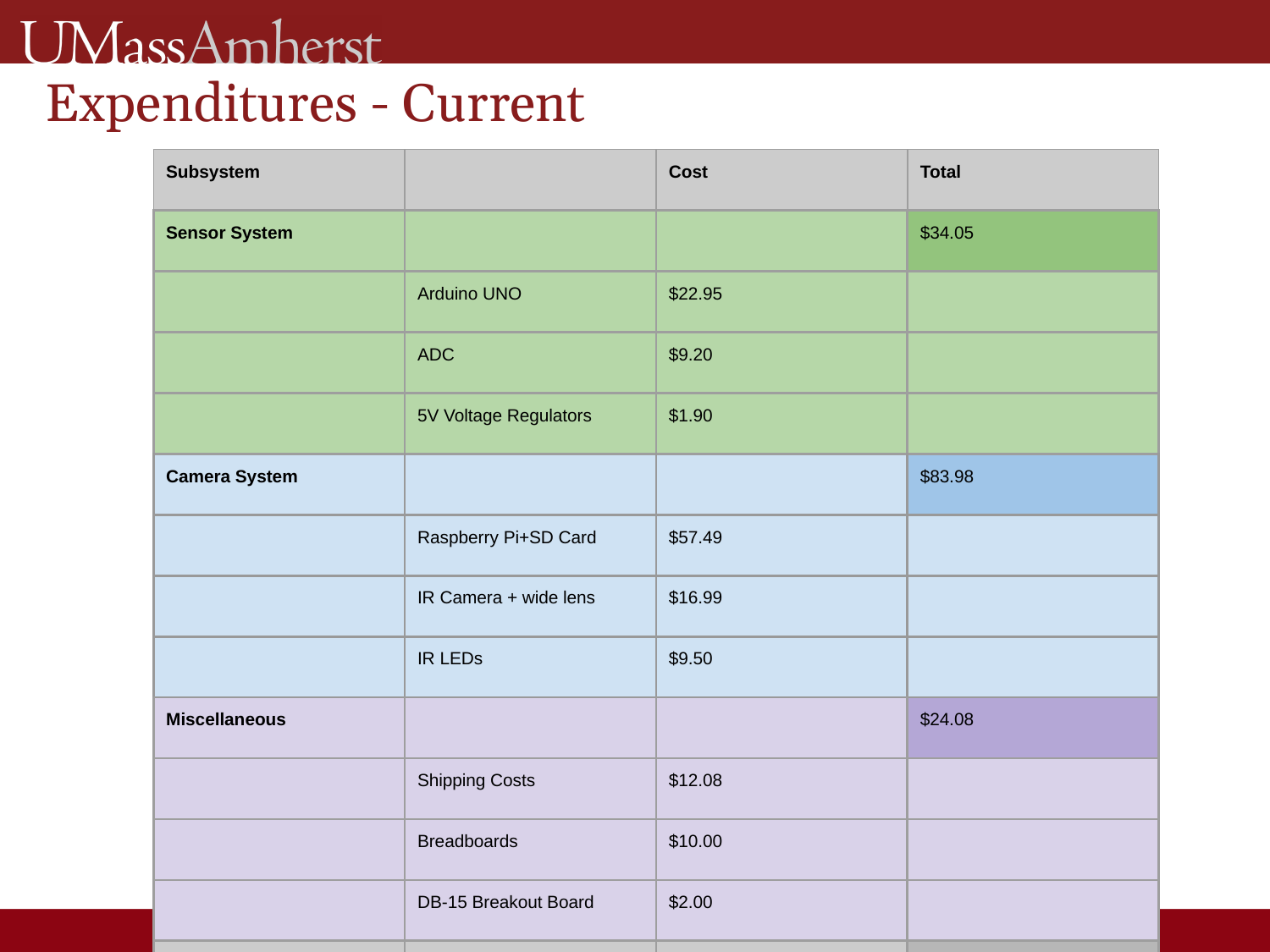

# Expenditures - Current

| Subsystem |  | Cost | Total |
| --- | --- | --- | --- |
| Sensor System |  |  | $34.05 |
|  | Arduino UNO | $22.95 |  |
|  | ADC | $9.20 |  |
|  | 5V Voltage Regulators | $1.90 |  |
| Camera System |  |  | $83.98 |
|  | Raspberry Pi+SD Card | $57.49 |  |
|  | IR Camera + wide lens | $16.99 |  |
|  | IR LEDs | $9.50 |  |
| Miscellaneous |  |  | $24.08 |
|  | Shipping Costs | $12.08 |  |
|  | Breadboards | $10.00 |  |
|  | DB-15 Breakout Board | $2.00 |  |
| Grand Total |  |  | $142.11 |